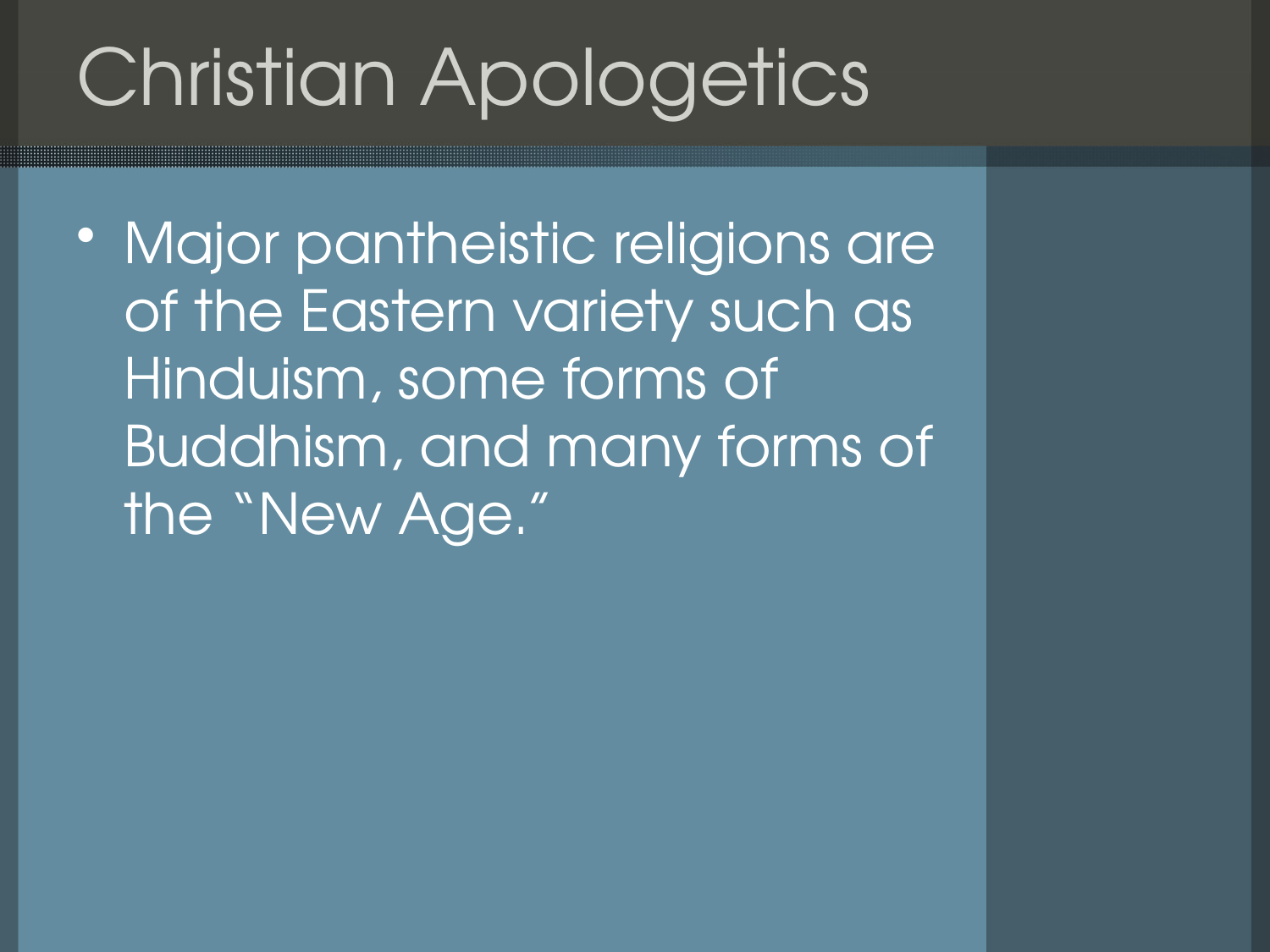

# Christian Apologetics
Major pantheistic religions are of the Eastern variety such as Hinduism, some forms of Buddhism, and many forms of the “New Age.”